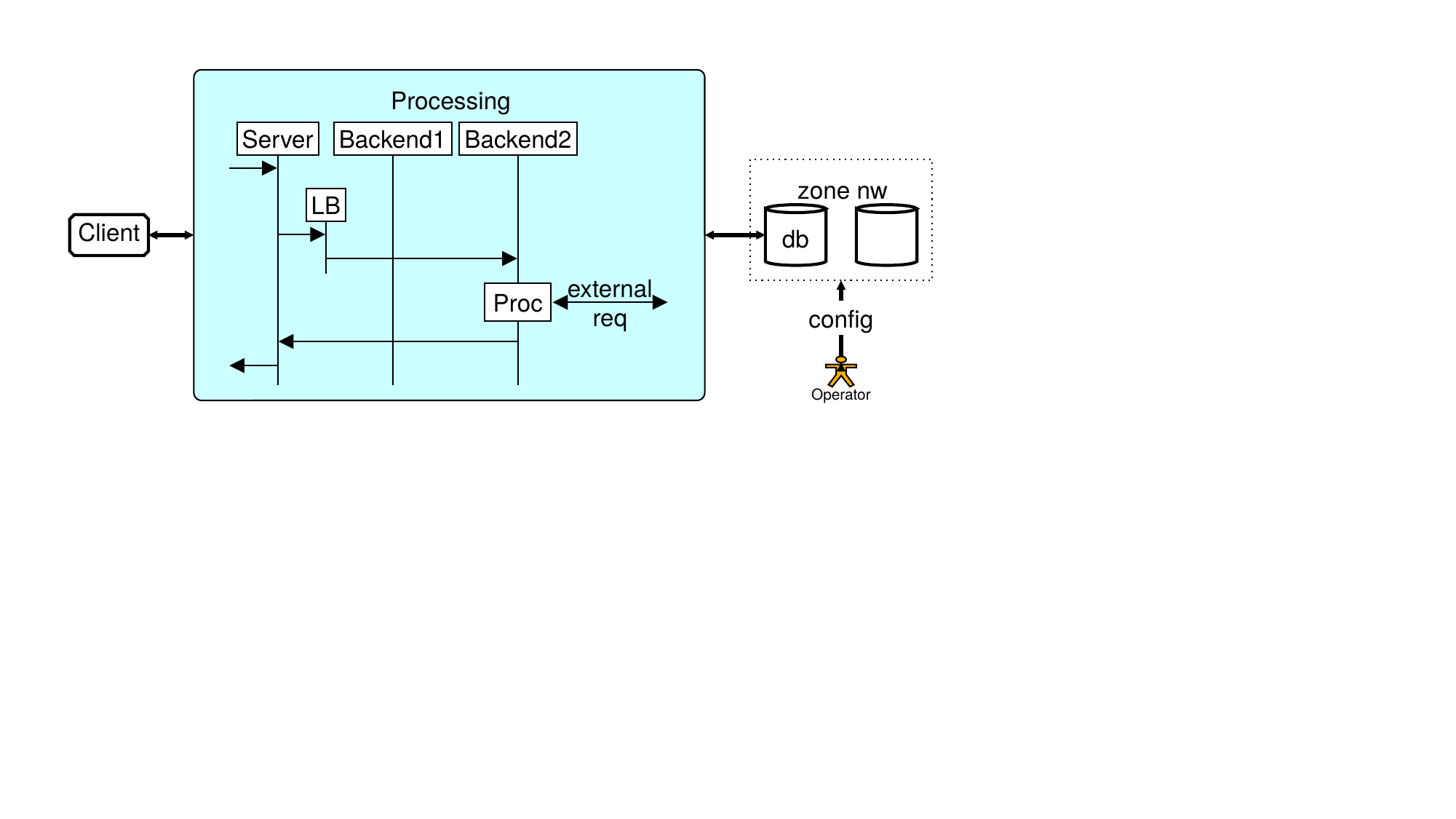

Processing
Server
Backend1
Backend2

zone nw
LB

db
Client
external
req

Proc
config

Operator